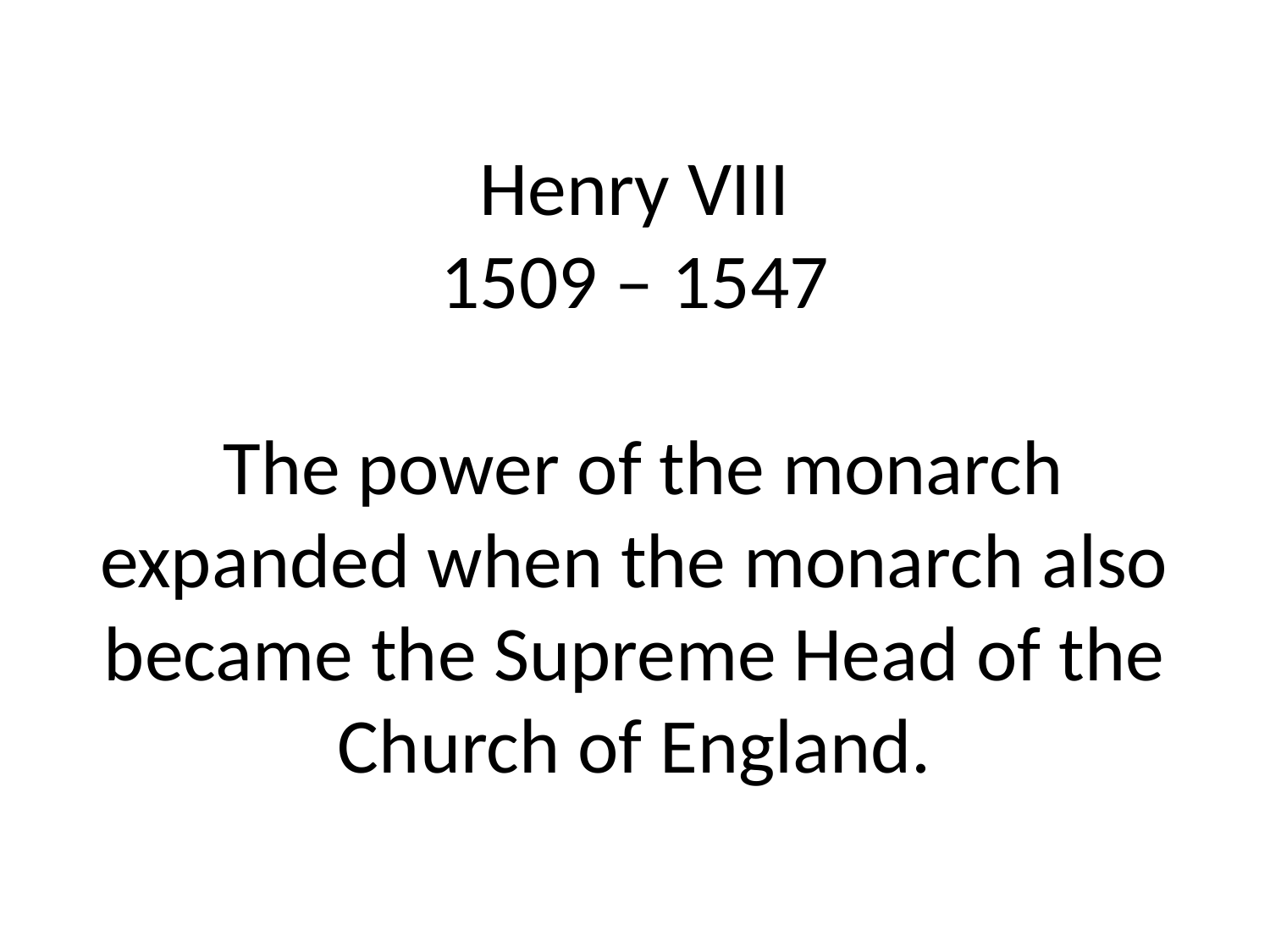

# Henry VIII 1509 – 1547 The power of the monarch expanded when the monarch also became the Supreme Head of the Church of England.